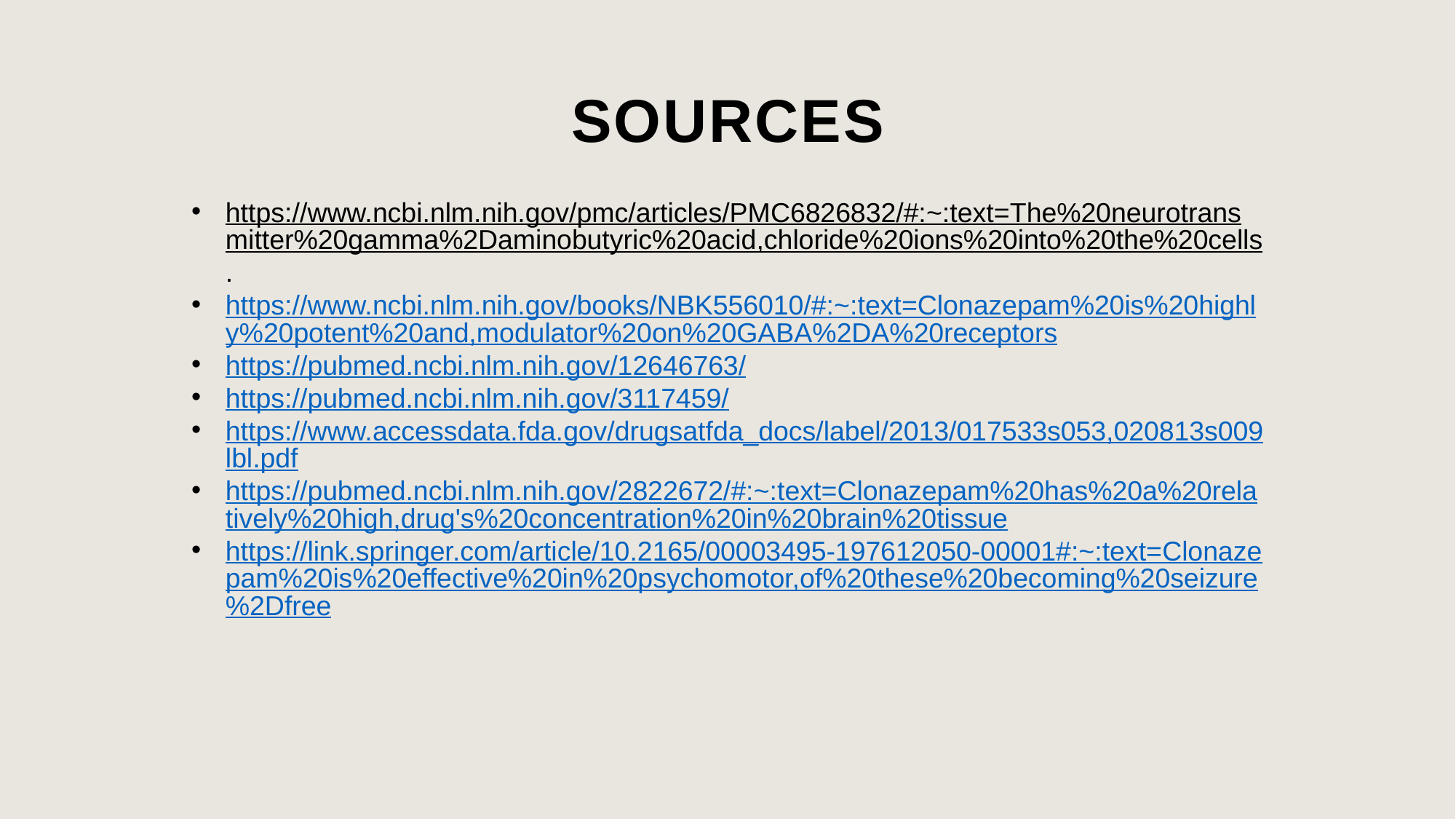

# SOURCES
https://www.ncbi.nlm.nih.gov/pmc/articles/PMC6826832/#:~:text=The%20neurotransmitter%20gamma%2Daminobutyric%20acid,chloride%20ions%20into%20the%20cells.
https://www.ncbi.nlm.nih.gov/books/NBK556010/#:~:text=Clonazepam%20is%20highly%20potent%20and,modulator%20on%20GABA%2DA%20receptors
https://pubmed.ncbi.nlm.nih.gov/12646763/
https://pubmed.ncbi.nlm.nih.gov/3117459/
https://www.accessdata.fda.gov/drugsatfda_docs/label/2013/017533s053,020813s009lbl.pdf
https://pubmed.ncbi.nlm.nih.gov/2822672/#:~:text=Clonazepam%20has%20a%20relatively%20high,drug's%20concentration%20in%20brain%20tissue
https://link.springer.com/article/10.2165/00003495-197612050-00001#:~:text=Clonazepam%20is%20effective%20in%20psychomotor,of%20these%20becoming%20seizure%2Dfree